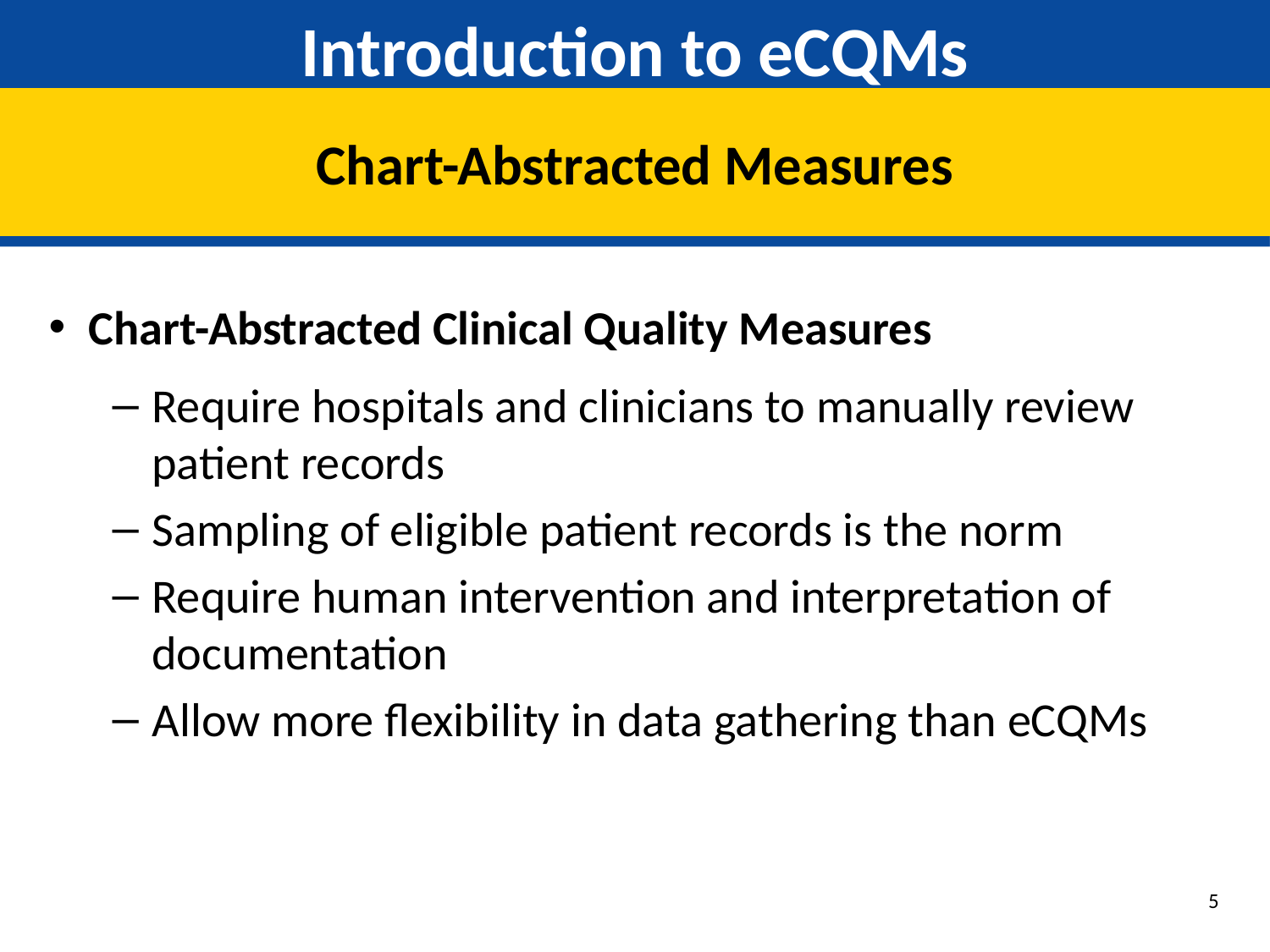

# Introduction to eCQMs
Chart-Abstracted Measures
Chart-Abstracted Clinical Quality Measures
Require hospitals and clinicians to manually review patient records
Sampling of eligible patient records is the norm
Require human intervention and interpretation of documentation
Allow more flexibility in data gathering than eCQMs